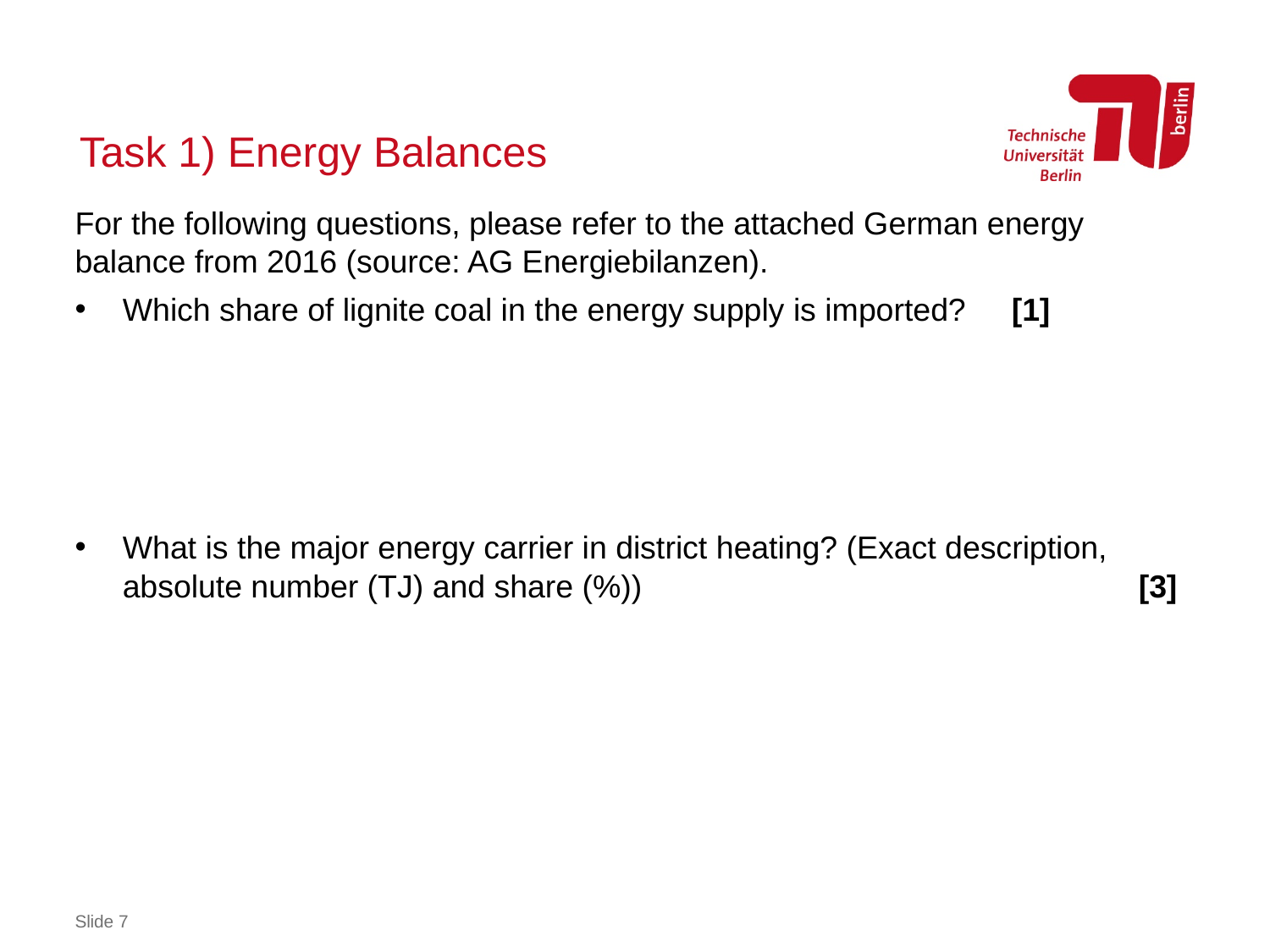

# Task 1) Energy Balances
For the following questions, please refer to the attached German energy balance from 2016 (source: AG Energiebilanzen).
Which share of lignite coal in the energy supply is imported? 	[1]

What is the major energy carrier in district heating? (Exact description, absolute number (TJ) and share (%)) 				[3]

Slide 7